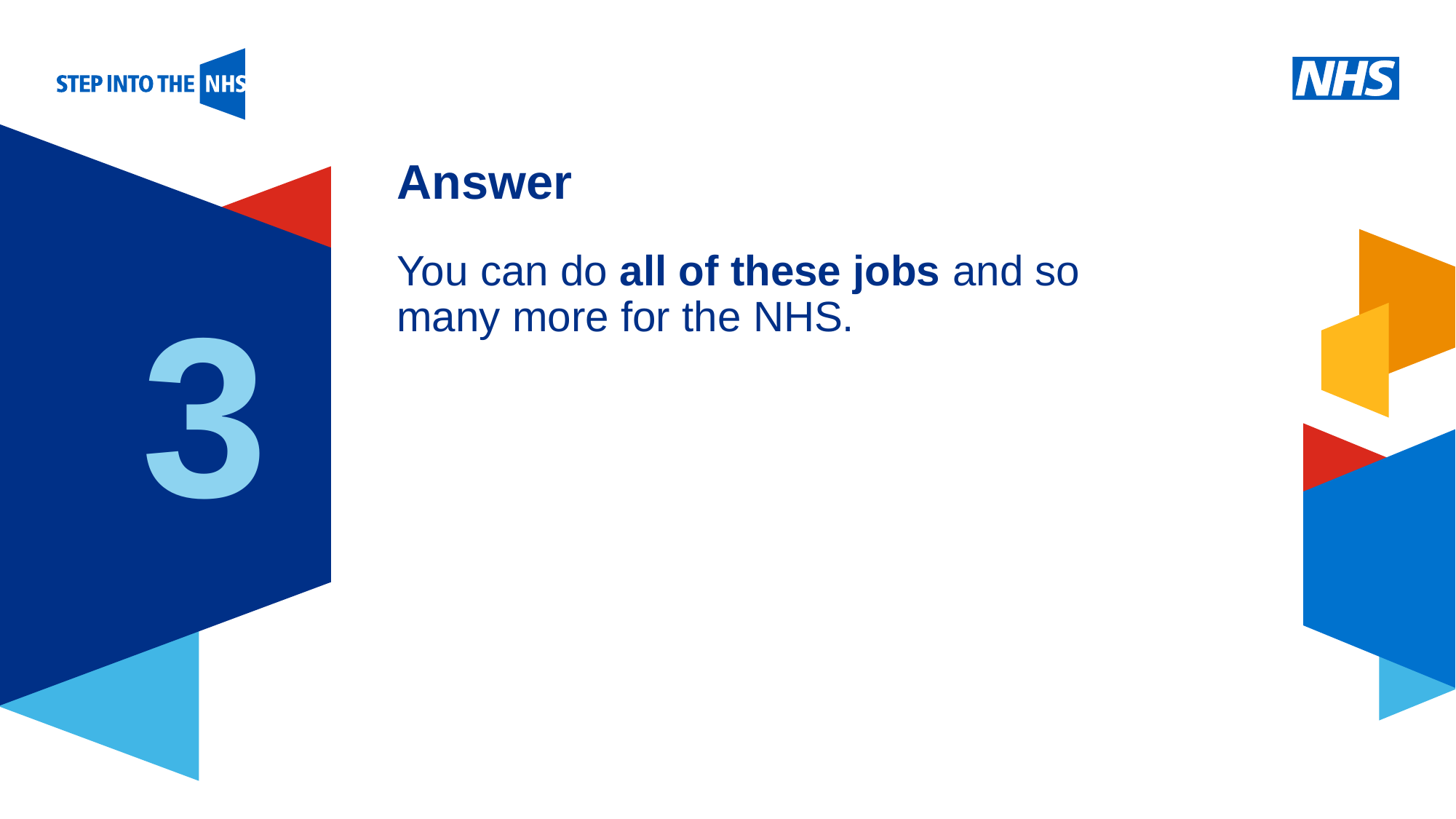

# Answer
You can do all of these jobs and so many more for the NHS.
3